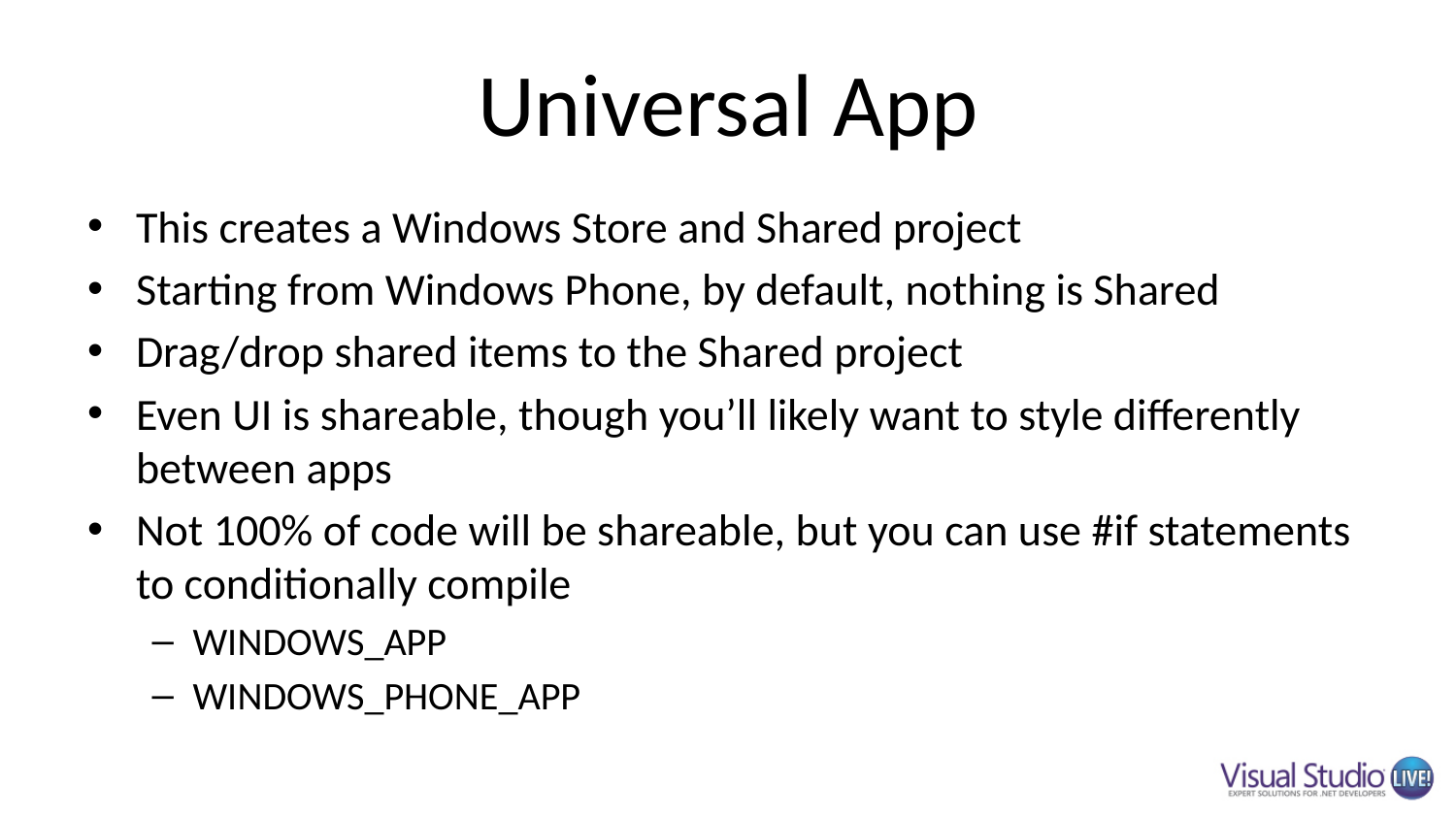

# Universal App
This creates a Windows Store and Shared project
Starting from Windows Phone, by default, nothing is Shared
Drag/drop shared items to the Shared project
Even UI is shareable, though you’ll likely want to style differently between apps
Not 100% of code will be shareable, but you can use #if statements to conditionally compile
WINDOWS_APP
WINDOWS_PHONE_APP